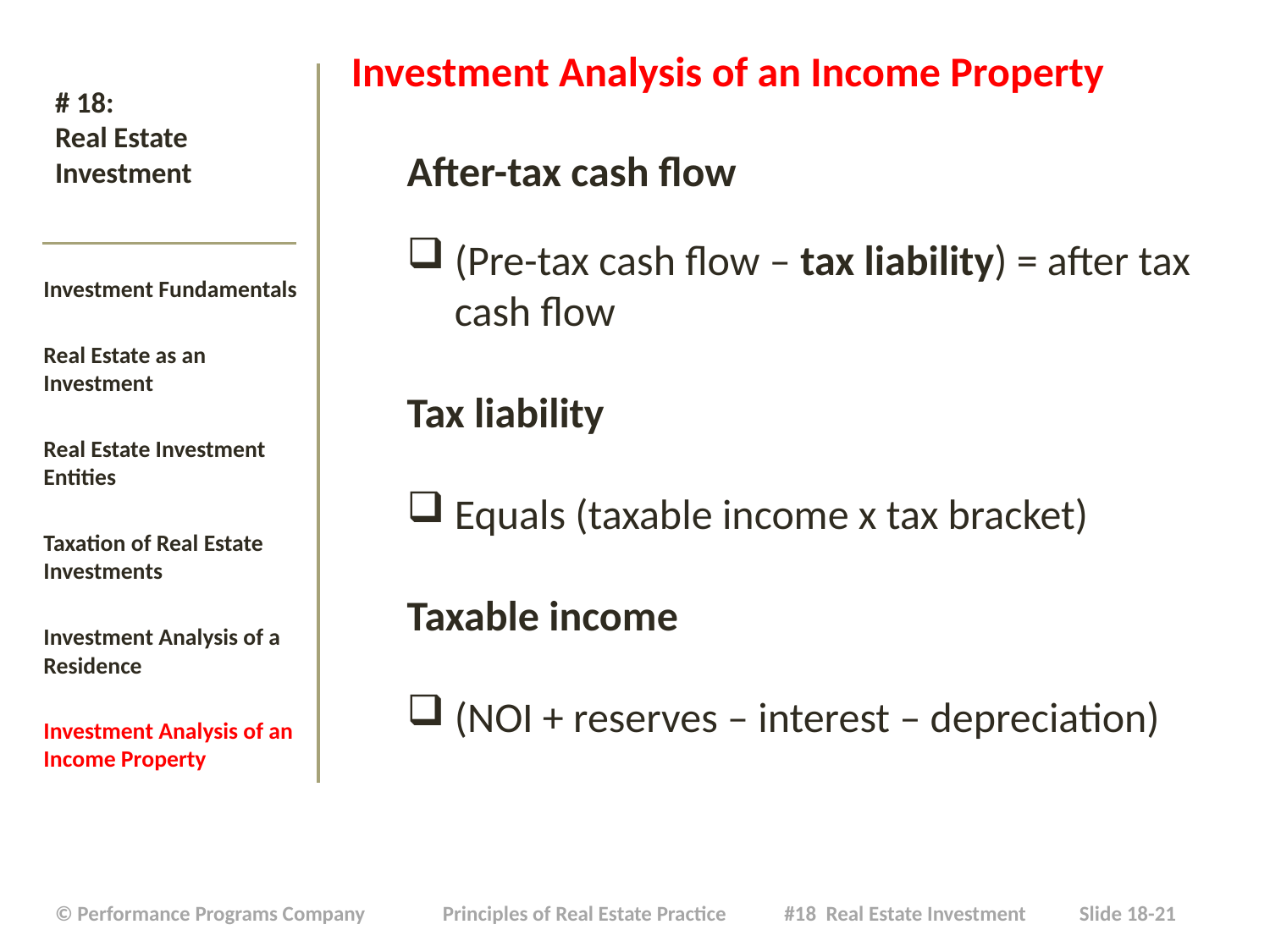

Investment Analysis of an Income Property

After-tax cash flow

(Pre-tax cash flow – tax liability) = after tax cash flow
Tax liability
Equals (taxable income x tax bracket)
Taxable income

(NOI + reserves – interest – depreciation)
# # 18: Real Estate Investment

Investment Fundamentals

Real Estate as an Investment

Real Estate Investment Entities

Taxation of Real Estate Investments

Investment Analysis of a Residence

Investment Analysis of an Income Property

| © Performance Programs Company Principles of Real Estate Practice #18 Real Estate Investment Slide 18-21 |
| --- |